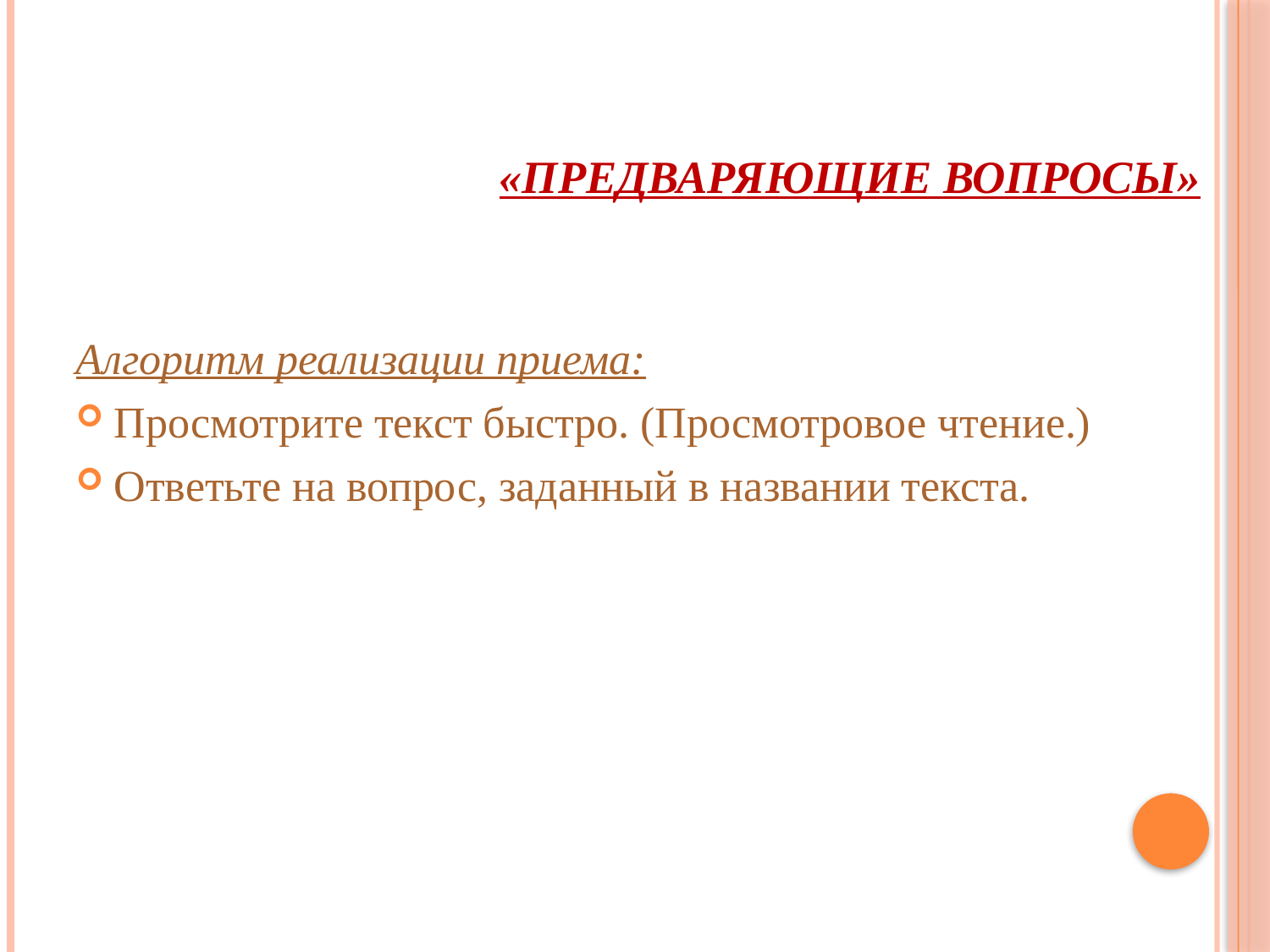

# «Предваряющие вопросы»
Алгоритм реализации приема:
Просмотрите текст быстро. (Просмотровое чтение.)
Ответьте на вопрос, заданный в названии текста.